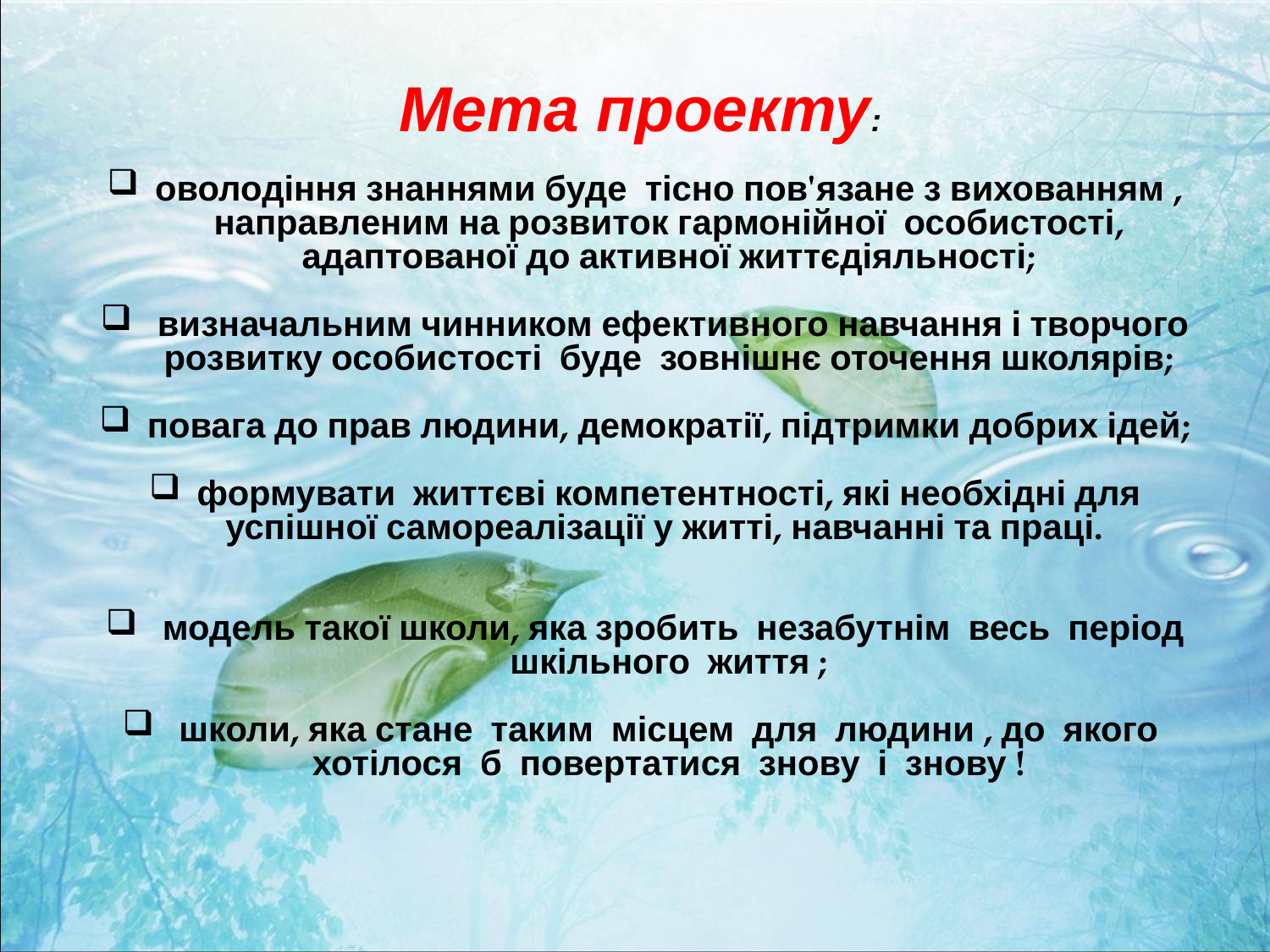

Мета проекту:

оволодіння знаннями буде  тісно пов'язане з вихованням , направленим на розвиток гармонійної  особистості, адаптованої до активної життєдіяльності;

 визначальним чинником ефективного навчання і творчого розвитку особистості  буде  зовнішнє оточення школярів;

повага до прав людини, демократії, підтримки добрих ідей;

формувати  життєві компетентності, які необхідні для успішної самореалізації у житті, навчанні та праці.

 модель такої школи, яка зробить  незабутнім  весь  період шкільного  життя ;

 школи, яка стане  таким  місцем  для  людини , до  якого  хотілося  б  повертатися  знову  і  знову !